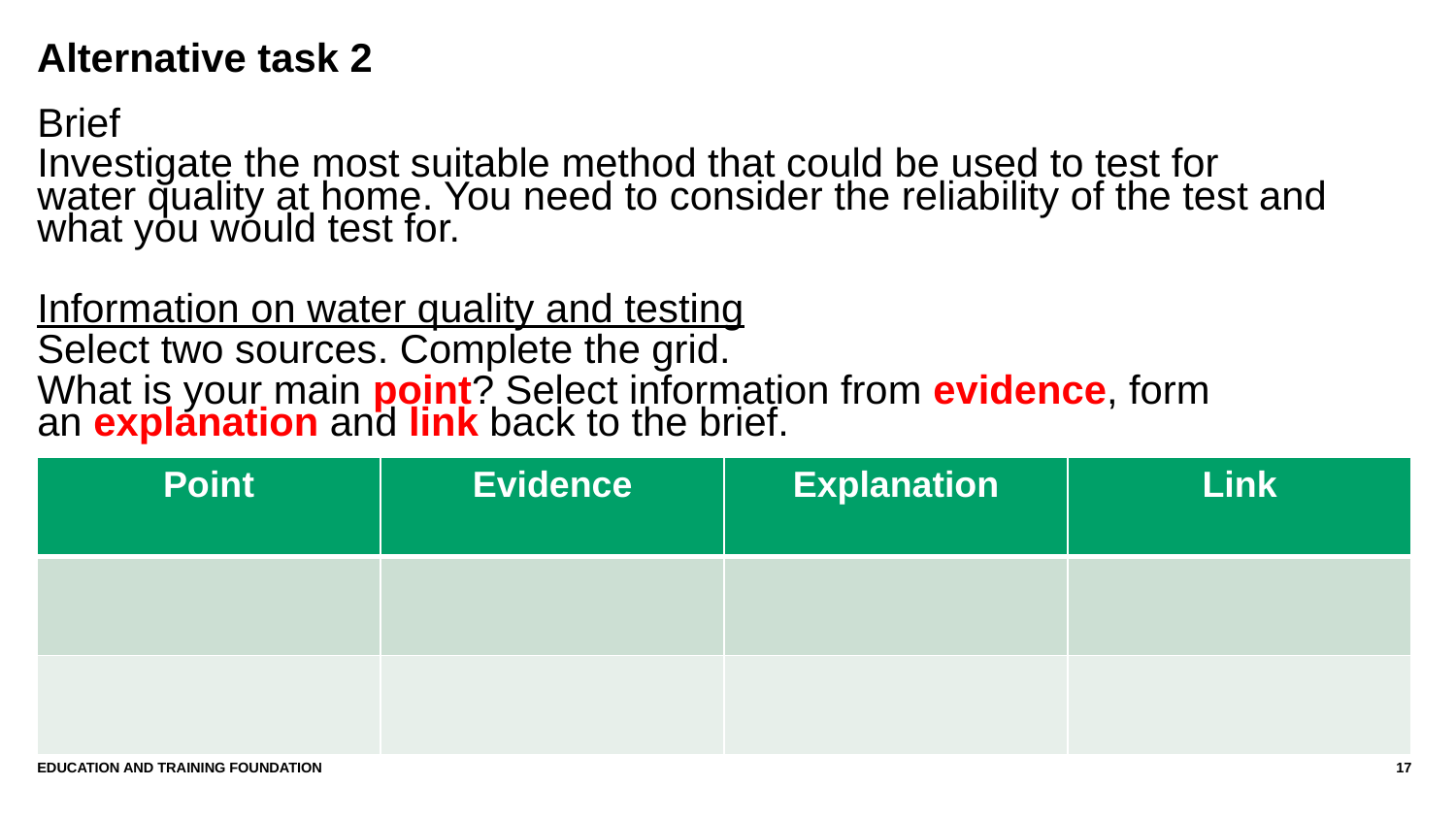

# Alternative task 2
Brief
Investigate the most suitable method that could be used to test for water quality at home. You need to consider the reliability of the test and what you would test for.

Information on water quality and testing
Select two sources. Complete the grid.
What is your main point? Select information from evidence, form an explanation and link back to the brief.

| Point | Evidence | Explanation | Link |
| --- | --- | --- | --- |
|  |  |  |  |
|  |  |  |  |
Education AND Training Foundation
17